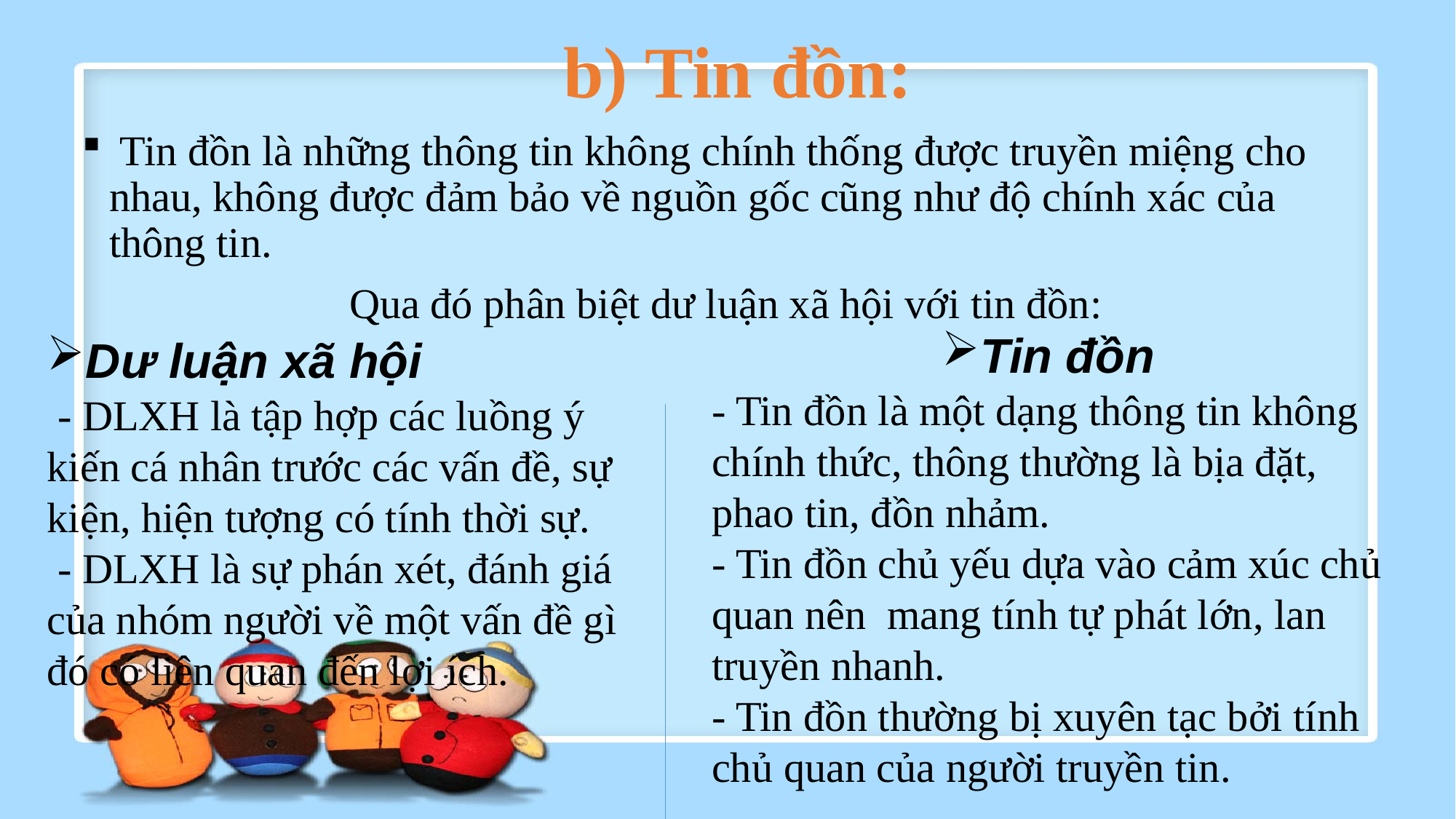

# b) Tin đồn:
 Tin đồn là những thông tin không chính thống được truyền miệng cho nhau, không được đảm bảo về nguồn gốc cũng như độ chính xác của thông tin.
Qua đó phân biệt dư luận xã hội với tin đồn:
Tin đồn
- Tin đồn là một dạng thông tin không chính thức, thông thường là bịa đặt, phao tin, đồn nhảm. 
- Tin đồn chủ yếu dựa vào cảm xúc chủ quan nên  mang tính tự phát lớn, lan truyền nhanh. 
- Tin đồn thường bị xuyên tạc bởi tính chủ quan của người truyền tin.

Dư luận xã hội
 - DLXH là tập hợp các luồng ý kiến cá nhân trước các vấn đề, sự kiện, hiện tượng có tính thời sự. 
 - DLXH là sự phán xét, đánh giá của nhóm người về một vấn đề gì đó có liên quan đến lợi ích.